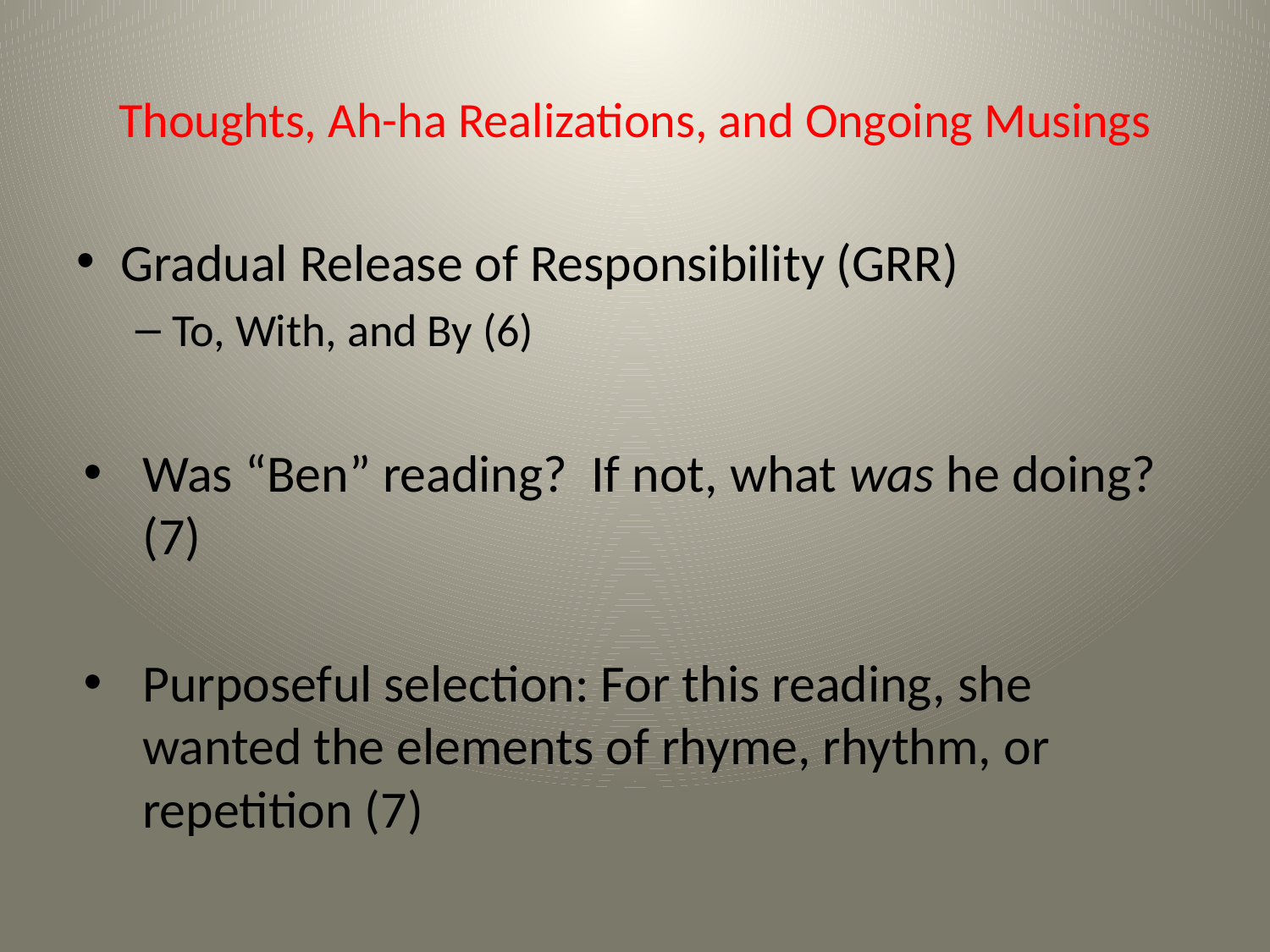

# Thoughts, Ah-ha Realizations, and Ongoing Musings
Gradual Release of Responsibility (GRR)
To, With, and By (6)

Was “Ben” reading?  If not, what was he doing?(7)

Purposeful selection: For this reading, she wanted the elements of rhyme, rhythm, or repetition (7)